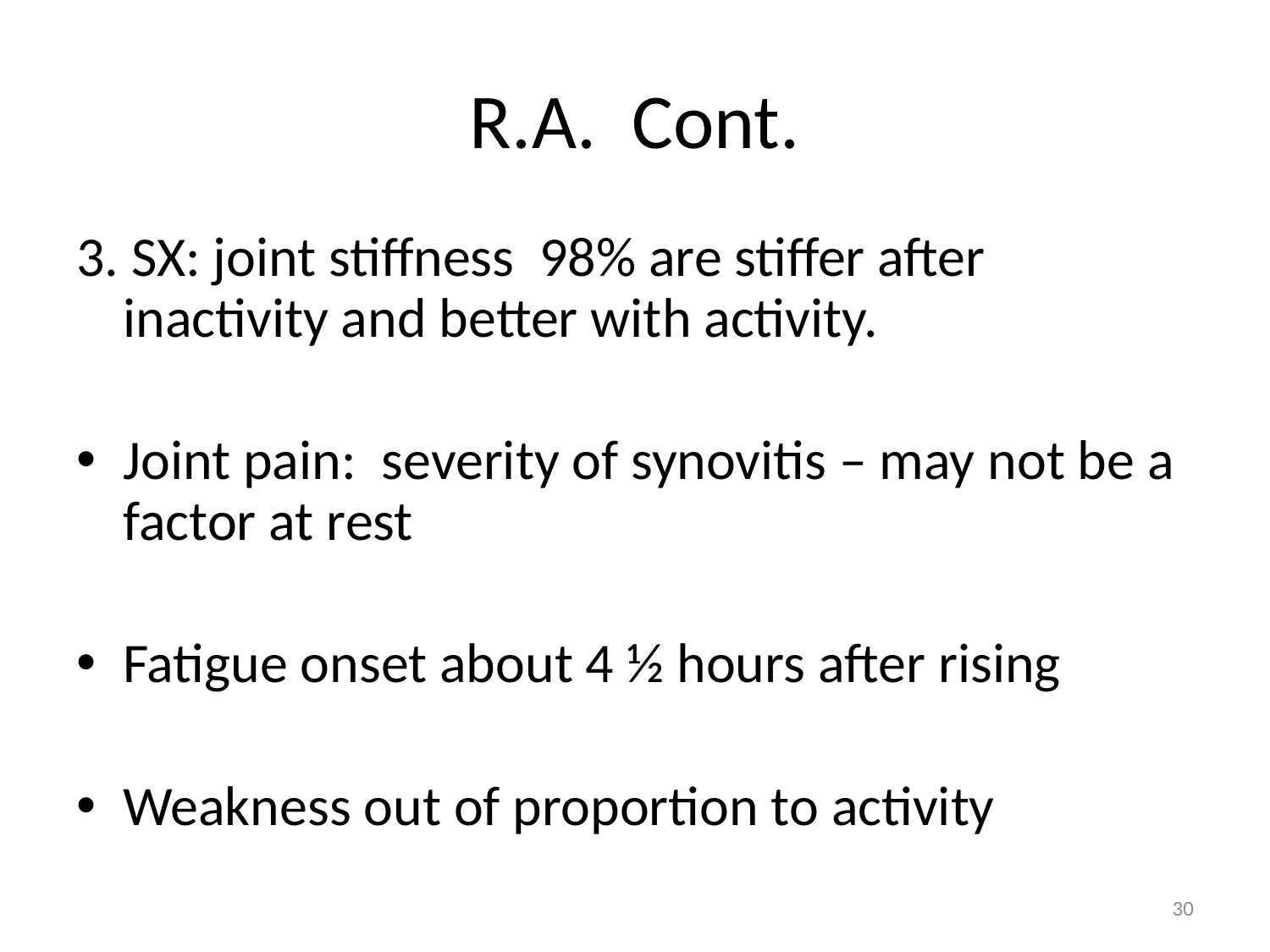

# R.A.  Cont.
3. SX: joint stiffness  98% are stiffer after inactivity and better with activity.

Joint pain:  severity of synovitis – may not be a factor at rest

Fatigue onset about 4 ½ hours after rising

Weakness out of proportion to activity
30